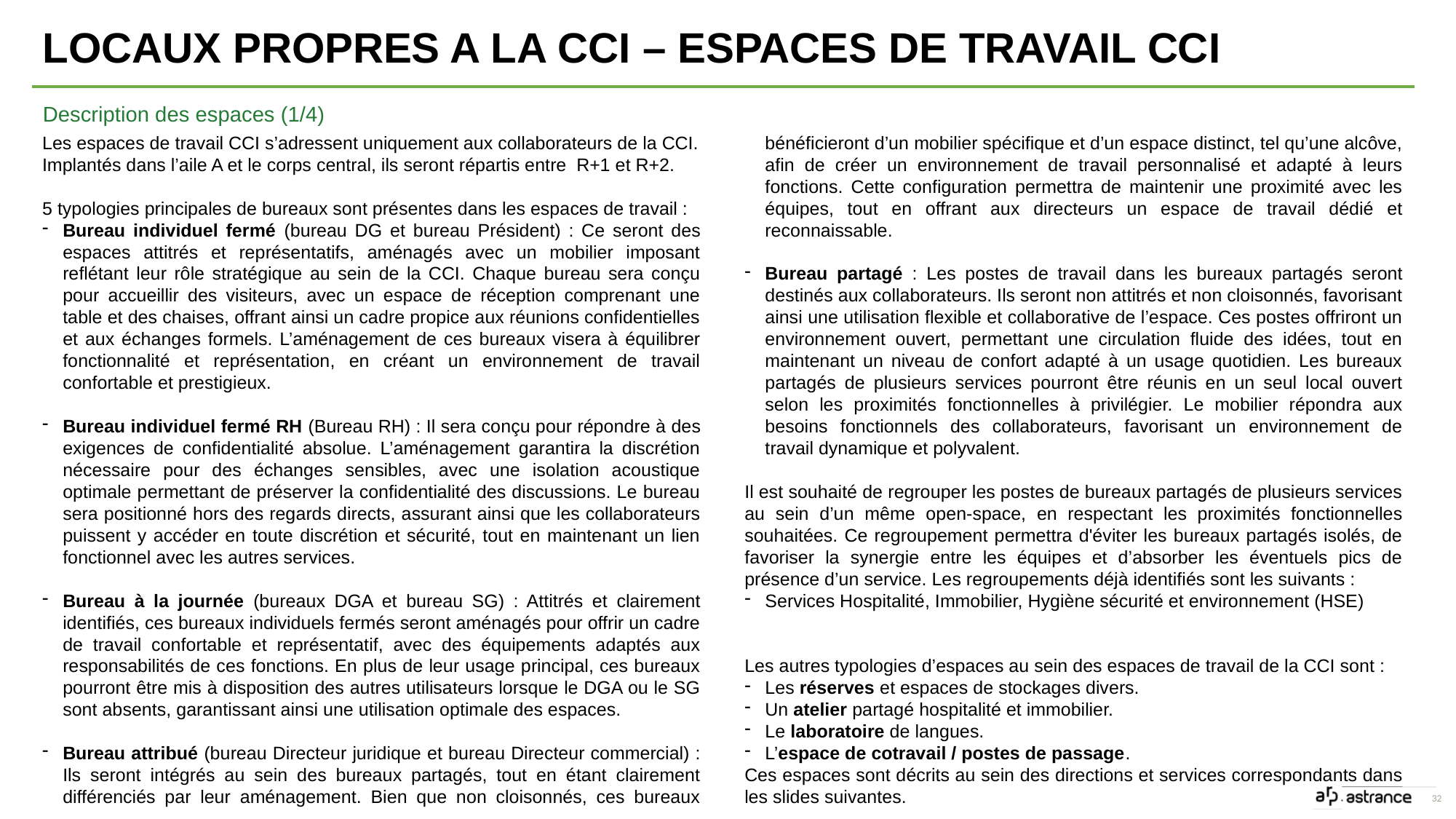

LOCAUX PROPRES A LA CCI – ESPACES DE TRAVAIL CCI
Description des espaces (1/4)
Les espaces de travail CCI s’adressent uniquement aux collaborateurs de la CCI.
Implantés dans l’aile A et le corps central, ils seront répartis entre  R+1 et R+2.

5 typologies principales de bureaux sont présentes dans les espaces de travail :
Bureau individuel fermé (bureau DG et bureau Président) : Ce seront des espaces attitrés et représentatifs, aménagés avec un mobilier imposant reflétant leur rôle stratégique au sein de la CCI. Chaque bureau sera conçu pour accueillir des visiteurs, avec un espace de réception comprenant une table et des chaises, offrant ainsi un cadre propice aux réunions confidentielles et aux échanges formels. L’aménagement de ces bureaux visera à équilibrer fonctionnalité et représentation, en créant un environnement de travail confortable et prestigieux.

Bureau individuel fermé RH (Bureau RH) : Il sera conçu pour répondre à des exigences de confidentialité absolue. L’aménagement garantira la discrétion nécessaire pour des échanges sensibles, avec une isolation acoustique optimale permettant de préserver la confidentialité des discussions. Le bureau sera positionné hors des regards directs, assurant ainsi que les collaborateurs puissent y accéder en toute discrétion et sécurité, tout en maintenant un lien fonctionnel avec les autres services.

Bureau à la journée (bureaux DGA et bureau SG) : Attitrés et clairement identifiés, ces bureaux individuels fermés seront aménagés pour offrir un cadre de travail confortable et représentatif, avec des équipements adaptés aux responsabilités de ces fonctions. En plus de leur usage principal, ces bureaux pourront être mis à disposition des autres utilisateurs lorsque le DGA ou le SG sont absents, garantissant ainsi une utilisation optimale des espaces.

Bureau attribué (bureau Directeur juridique et bureau Directeur commercial) : Ils seront intégrés au sein des bureaux partagés, tout en étant clairement différenciés par leur aménagement. Bien que non cloisonnés, ces bureaux bénéficieront d’un mobilier spécifique et d’un espace distinct, tel qu’une alcôve, afin de créer un environnement de travail personnalisé et adapté à leurs fonctions. Cette configuration permettra de maintenir une proximité avec les équipes, tout en offrant aux directeurs un espace de travail dédié et reconnaissable.

Bureau partagé : Les postes de travail dans les bureaux partagés seront destinés aux collaborateurs. Ils seront non attitrés et non cloisonnés, favorisant ainsi une utilisation flexible et collaborative de l’espace. Ces postes offriront un environnement ouvert, permettant une circulation fluide des idées, tout en maintenant un niveau de confort adapté à un usage quotidien. Les bureaux partagés de plusieurs services pourront être réunis en un seul local ouvert selon les proximités fonctionnelles à privilégier. Le mobilier répondra aux besoins fonctionnels des collaborateurs, favorisant un environnement de travail dynamique et polyvalent.

Il est souhaité de regrouper les postes de bureaux partagés de plusieurs services au sein d’un même open-space, en respectant les proximités fonctionnelles souhaitées. Ce regroupement permettra d'éviter les bureaux partagés isolés, de favoriser la synergie entre les équipes et d’absorber les éventuels pics de présence d’un service. Les regroupements déjà identifiés sont les suivants :
Services Hospitalité, Immobilier, Hygiène sécurité et environnement (HSE)

Les autres typologies d’espaces au sein des espaces de travail de la CCI sont :
Les réserves et espaces de stockages divers.
Un atelier partagé hospitalité et immobilier.
Le laboratoire de langues.
L’espace de cotravail / postes de passage.
Ces espaces sont décrits au sein des directions et services correspondants dans les slides suivantes.
32